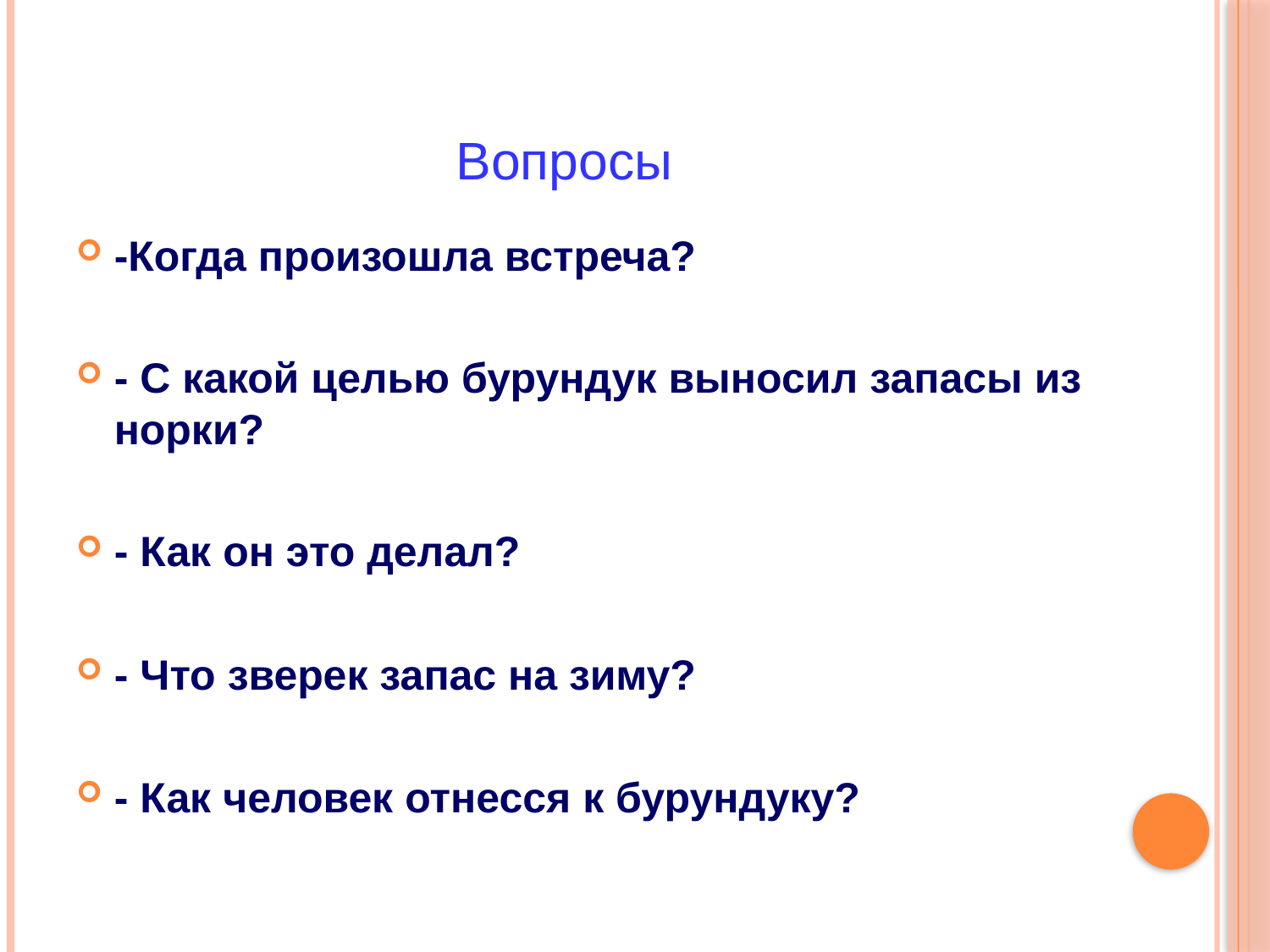

# Вопросы
-Когда произошла встреча?

- С какой целью бурундук выносил запасы из норки?

- Как он это делал?

- Что зверек запас на зиму?

- Как человек отнесся к бурундуку?